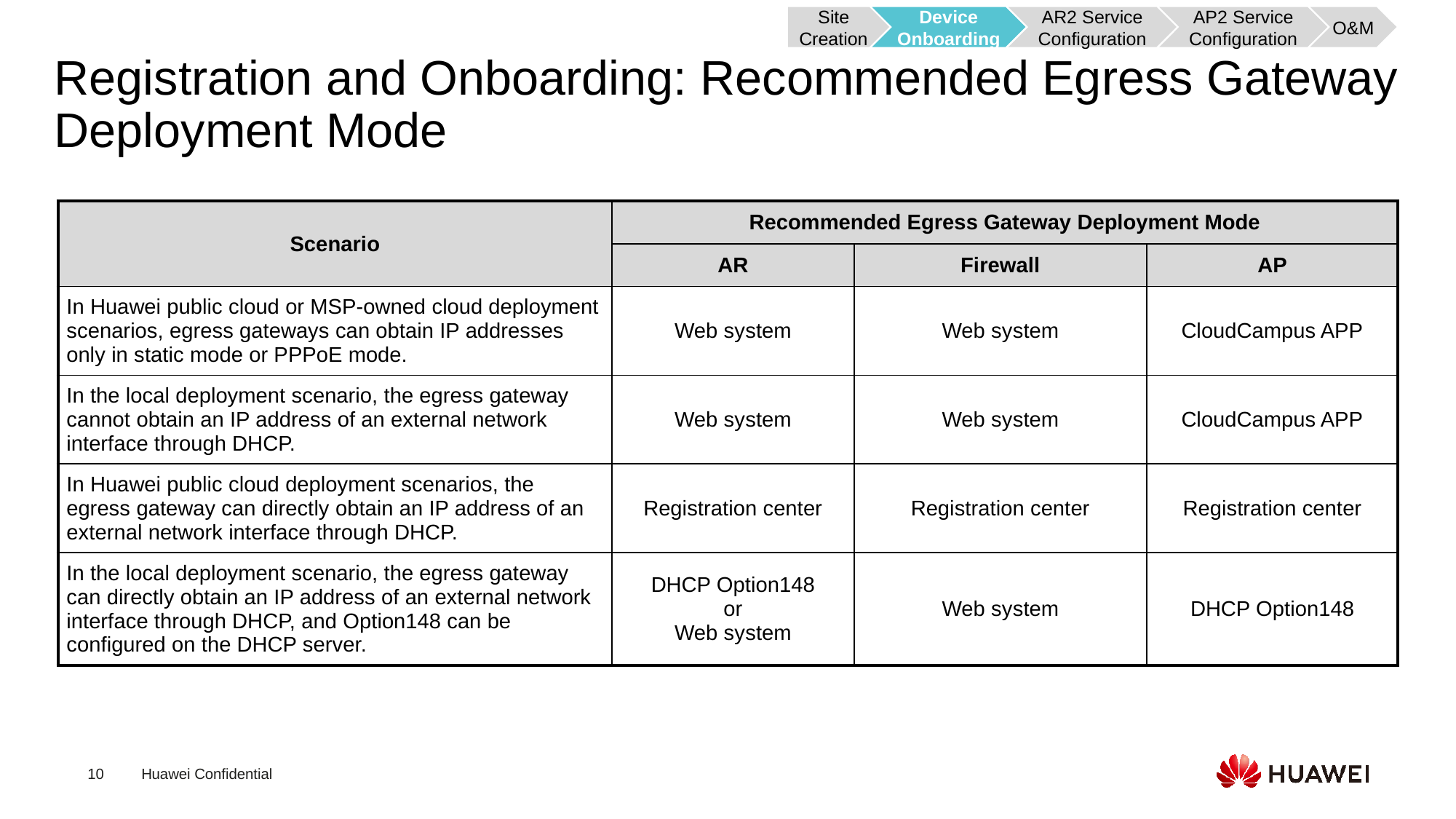

Site Creation
Device Onboarding
AR2 Service Configuration
AP2 Service Configuration
O&M
# Registration and Onboarding: Recommended Egress Gateway Deployment Mode
| Scenario | Recommended Egress Gateway Deployment Mode |  |  |
| --- | --- | --- | --- |
|  | AR | Firewall | AP |
| In Huawei public cloud or MSP-owned cloud deployment scenarios, egress gateways can obtain IP addresses only in static mode or PPPoE mode. | Web system | Web system | CloudCampus APP |
| In the local deployment scenario, the egress gateway cannot obtain an IP address of an external network interface through DHCP. | Web system | Web system | CloudCampus APP |
| In Huawei public cloud deployment scenarios, the egress gateway can directly obtain an IP address of an external network interface through DHCP. | Registration center | Registration center | Registration center |
| In the local deployment scenario, the egress gateway can directly obtain an IP address of an external network interface through DHCP, and Option148 can be configured on the DHCP server. | DHCP Option148 or Web system | Web system | DHCP Option148 |